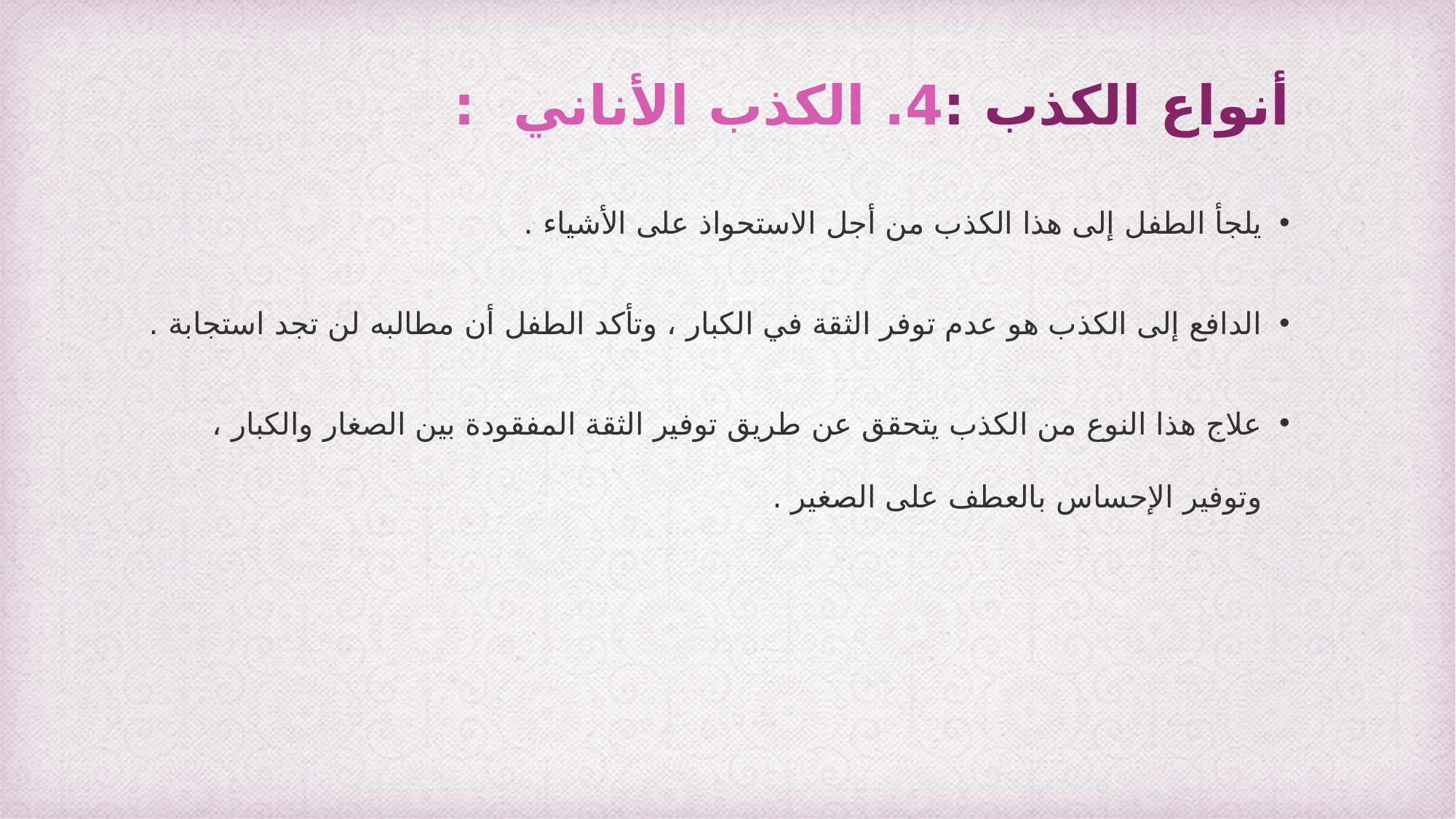

# أنواع الكذب :4. الكذب الأناني  :
يلجأ الطفل إلى هذا الكذب من أجل الاستحواذ على الأشياء .
الدافع إلى الكذب هو عدم توفر الثقة في الكبار ، وتأكد الطفل أن مطالبه لن تجد استجابة .
علاج هذا النوع من الكذب يتحقق عن طريق توفير الثقة المفقودة بين الصغار والكبار ، وتوفير الإحساس بالعطف على الصغير .